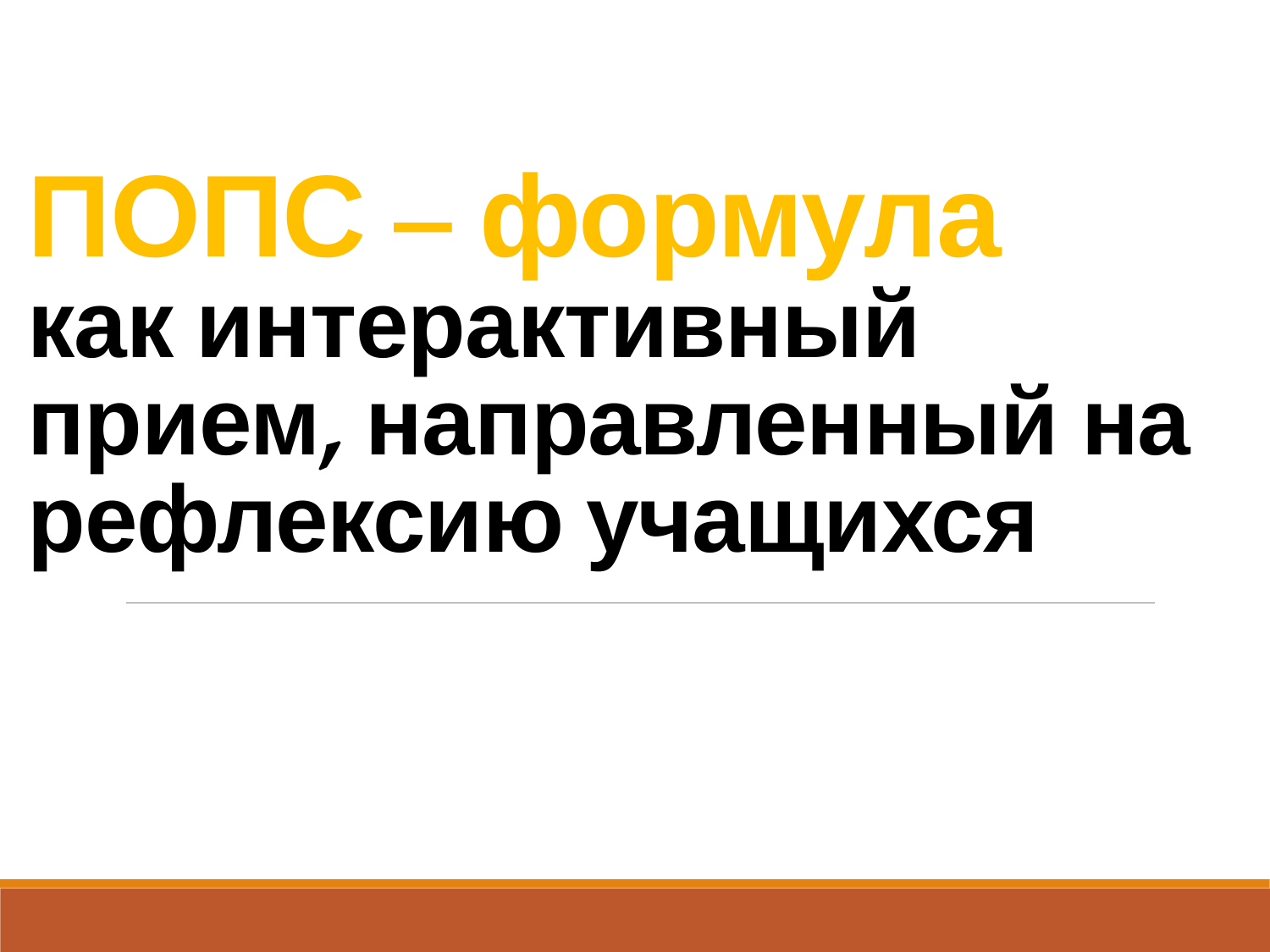

# ПОПС – формула как интерактивный прием, направленный на рефлексию учащихся